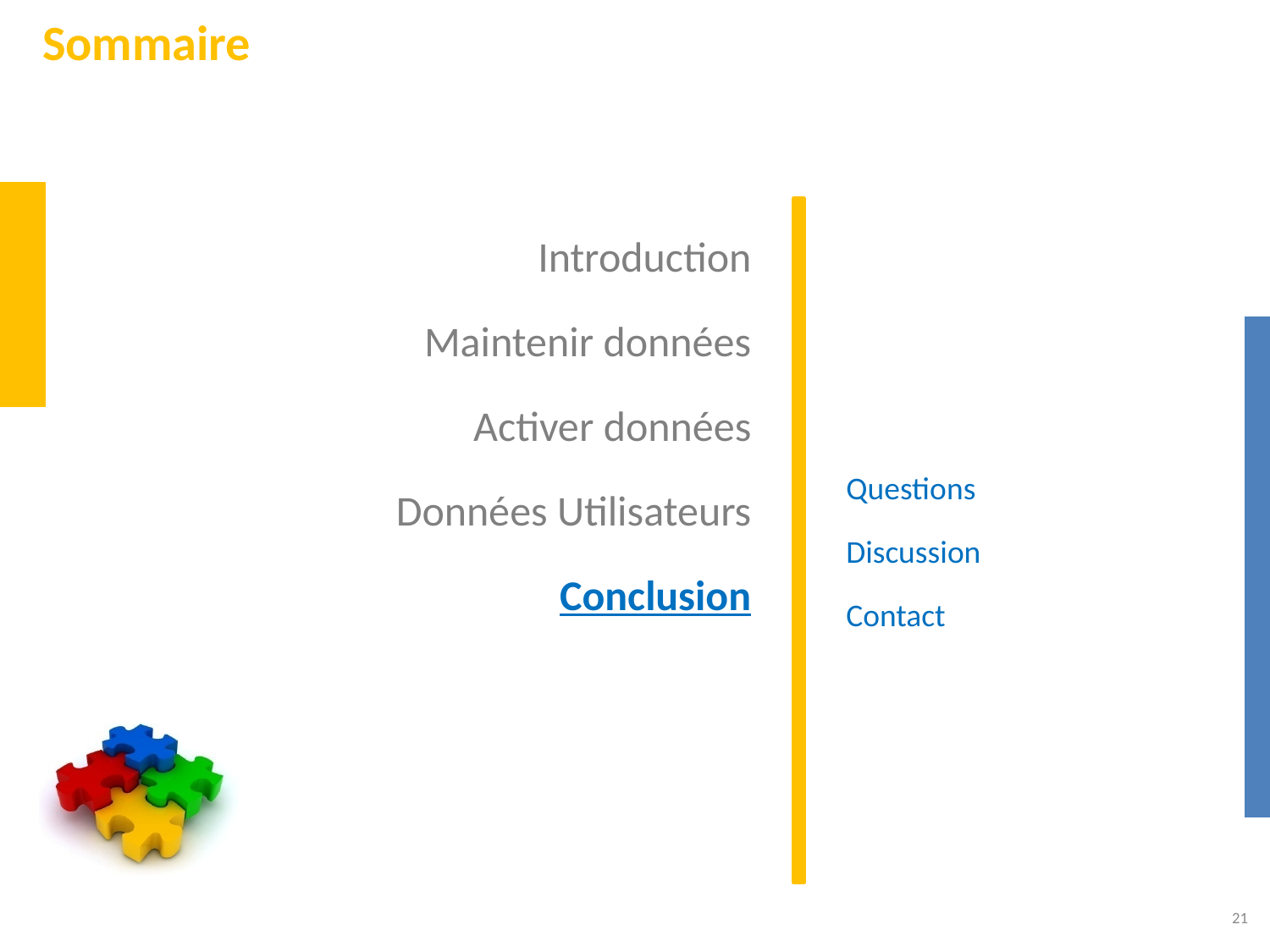

# Sommaire
Introduction
Maintenir données
Activer données
Données Utilisateurs
Conclusion
Questions
Discussion
Contact
21